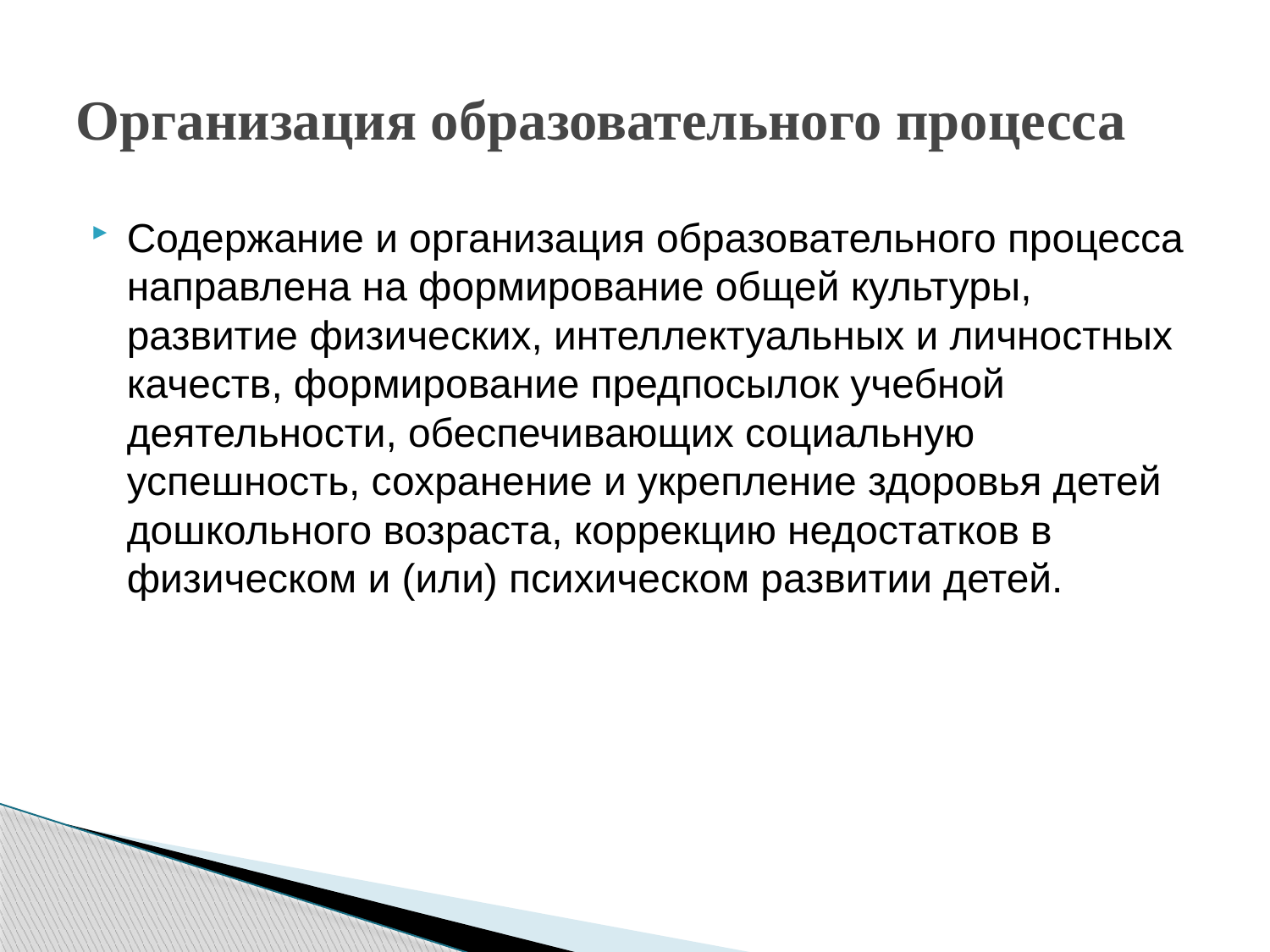

# Организация образовательного процесса
Содержание и организация образовательного процесса направлена на формирование общей культуры, развитие физических, интеллектуальных и личностных качеств, формирование предпосылок учебной деятельности, обеспечивающих социальную успешность, сохранение и укрепление здоровья детей дошкольного возраста, коррекцию недостатков в физическом и (или) психическом развитии детей.